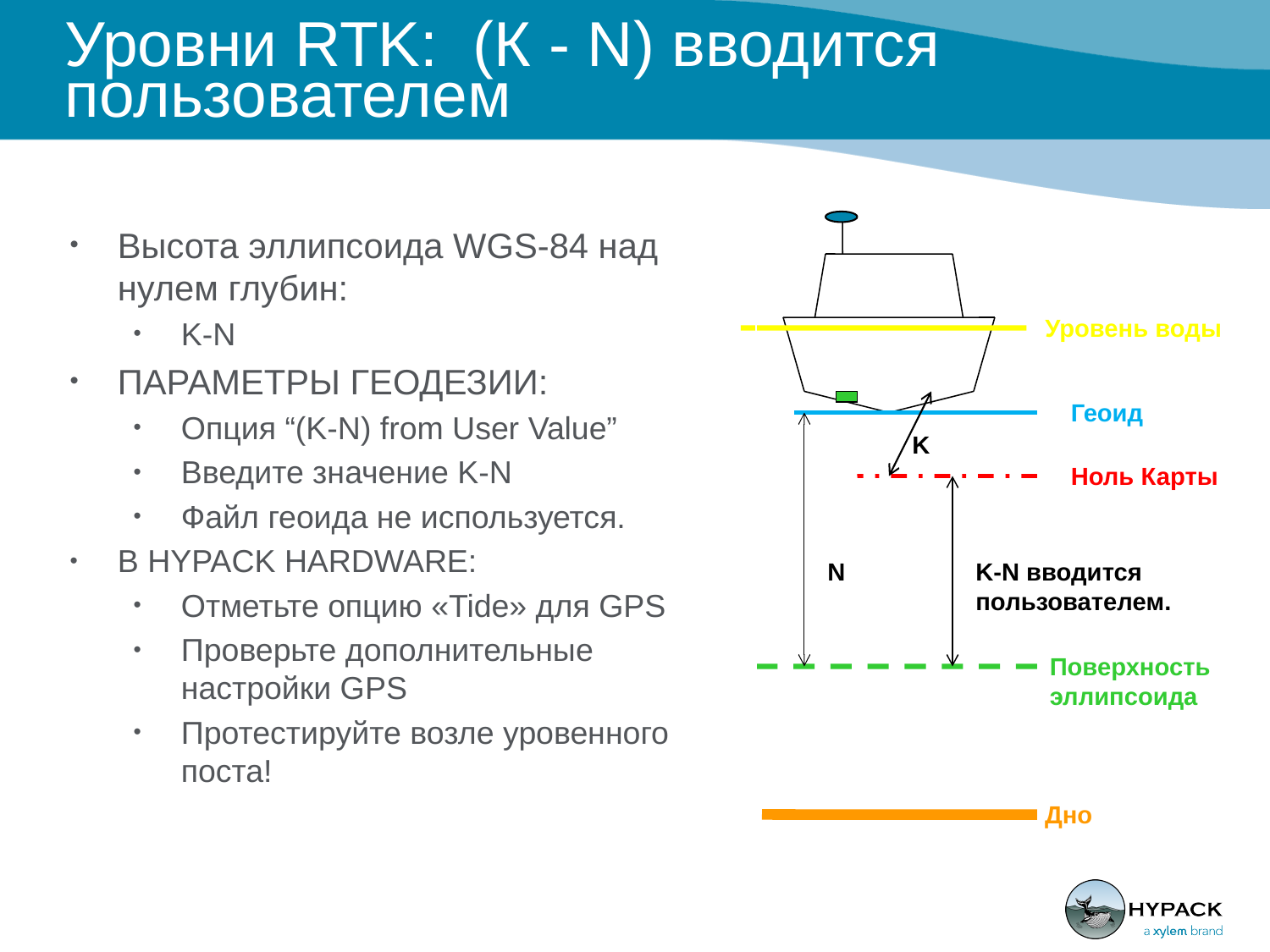

# Уровни RTK:  (К - N) вводится пользователем

Высота эллипсоида WGS-84 над нулем глубин:
K-N
ПАРАМЕТРЫ ГЕОДЕЗИИ:
Опция “(K-N) from User Value”
Введите значение K-N
Файл геоида не используется.
В HYPACK HARDWARE:
Отметьте опцию «Tide» для GPS
Проверьте дополнительные настройки GPS
Протестируйте возле уровенного поста!

Уровень воды

Геоид
K
Ноль Карты

N
K-N вводится пользователем.
Поверхность эллипсоида

Дно